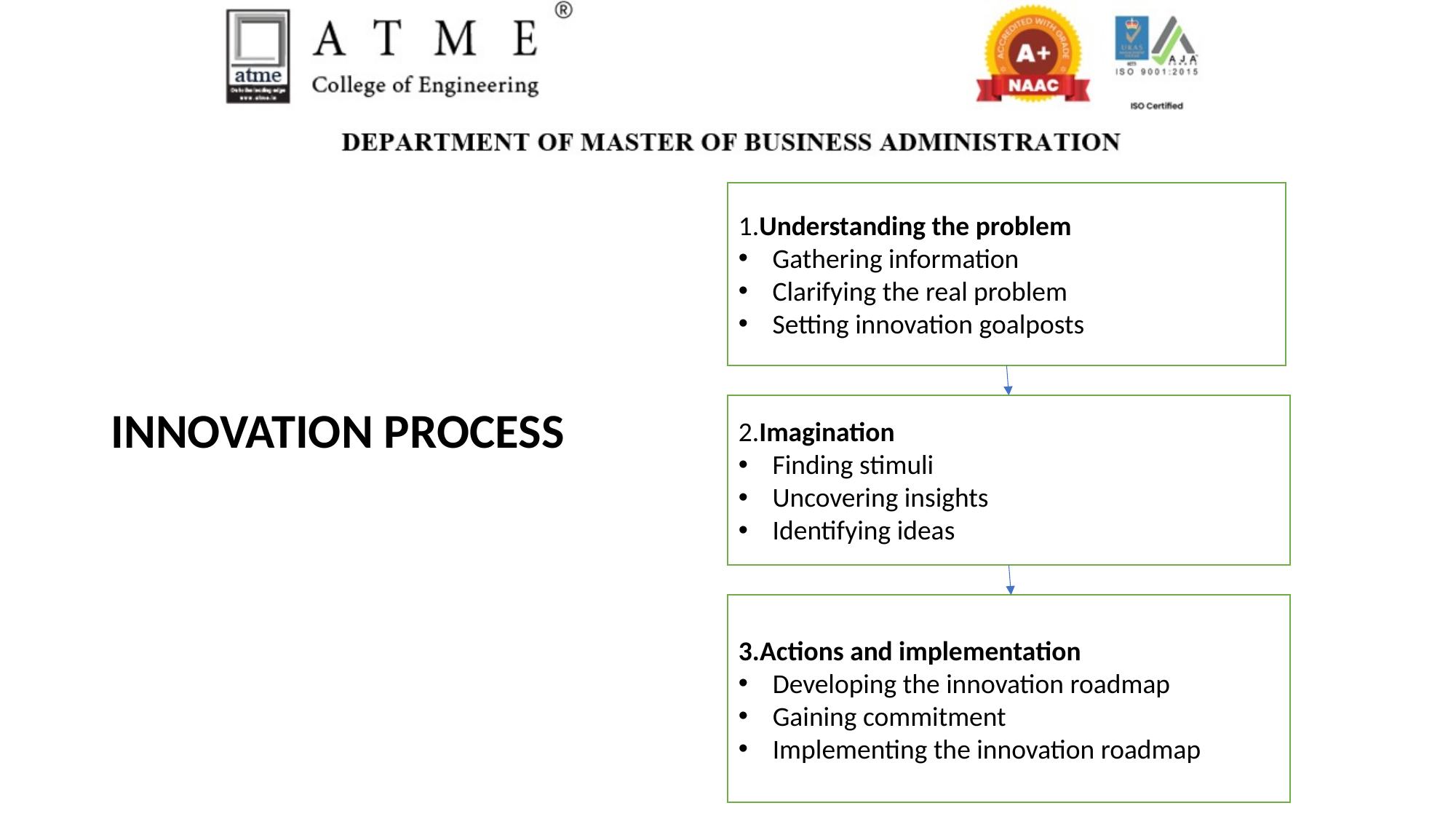

1.Understanding the problem
Gathering information
Clarifying the real problem
Setting innovation goalposts

INNOVATION PROCESS

2.Imagination
Finding stimuli
Uncovering insights
Identifying ideas
3.Actions and implementation
Developing the innovation roadmap
Gaining commitment
Implementing the innovation roadmap